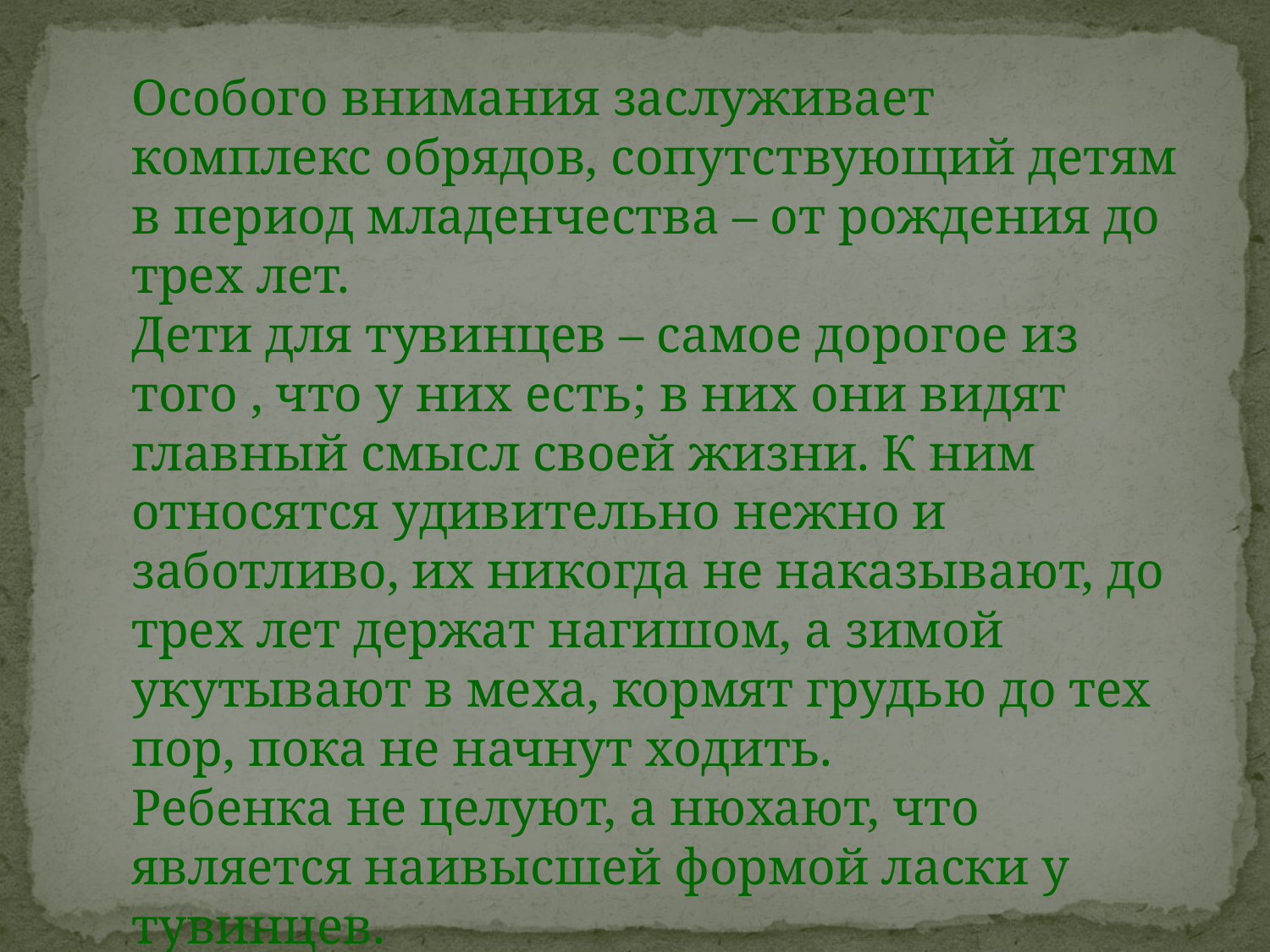

Особого внимания заслуживает комплекс обрядов, сопутствующий детям в период младенчества – от рождения до трех лет.
Дети для тувинцев – самое дорогое из того , что у них есть; в них они видят главный смысл своей жизни. К ним относятся удивительно нежно и заботливо, их никогда не наказывают, до трех лет держат нагишом, а зимой укутывают в меха, кормят грудью до тех пор, пока не начнут ходить.
Ребенка не целуют, а нюхают, что является наивысшей формой ласки у тувинцев.